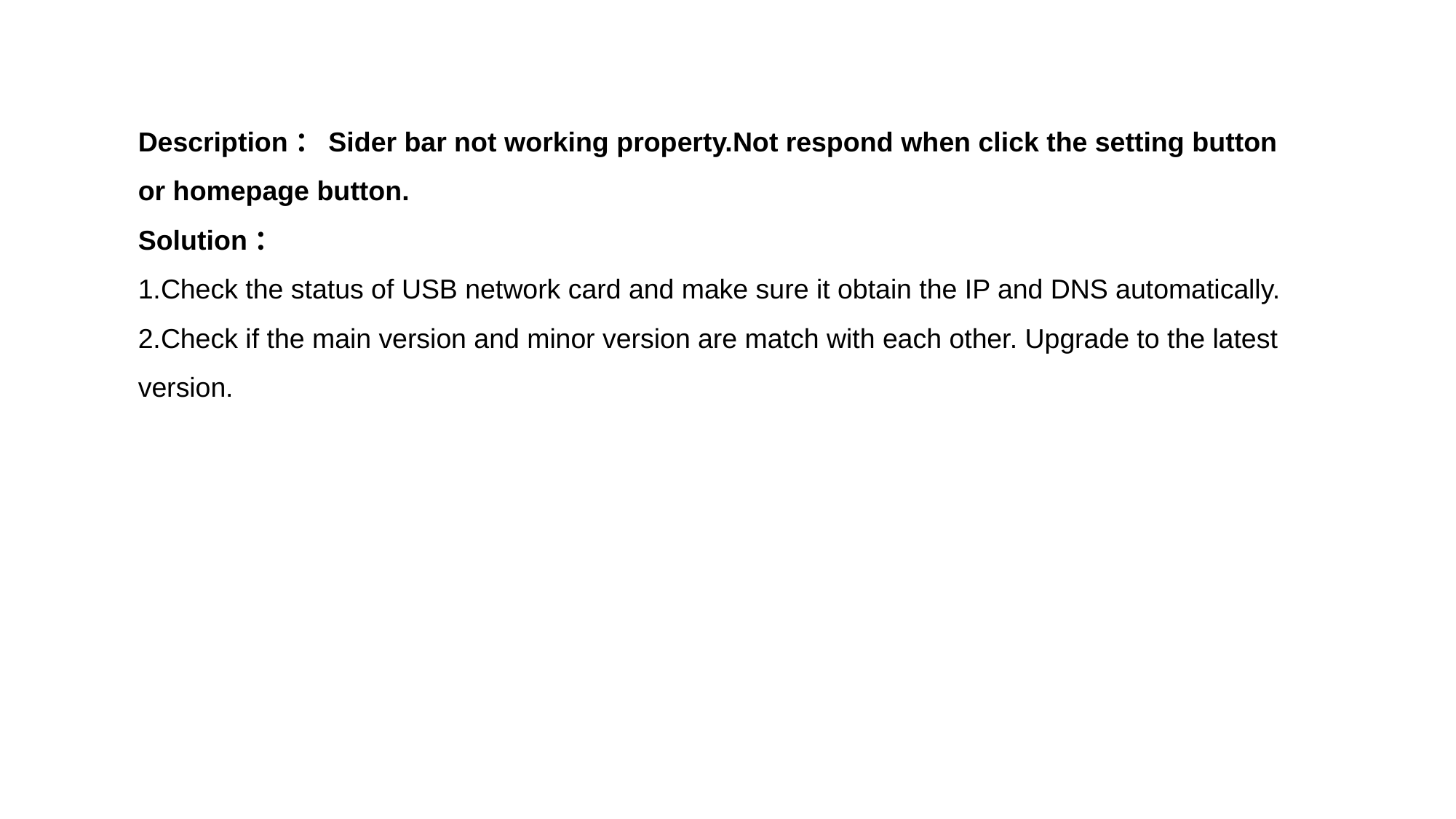

Description：Sider bar not working property.Not respond when click the setting button or homepage button.
Solution：
1.Check the status of USB network card and make sure it obtain the IP and DNS automatically.
2.Check if the main version and minor version are match with each other. Upgrade to the latest version.